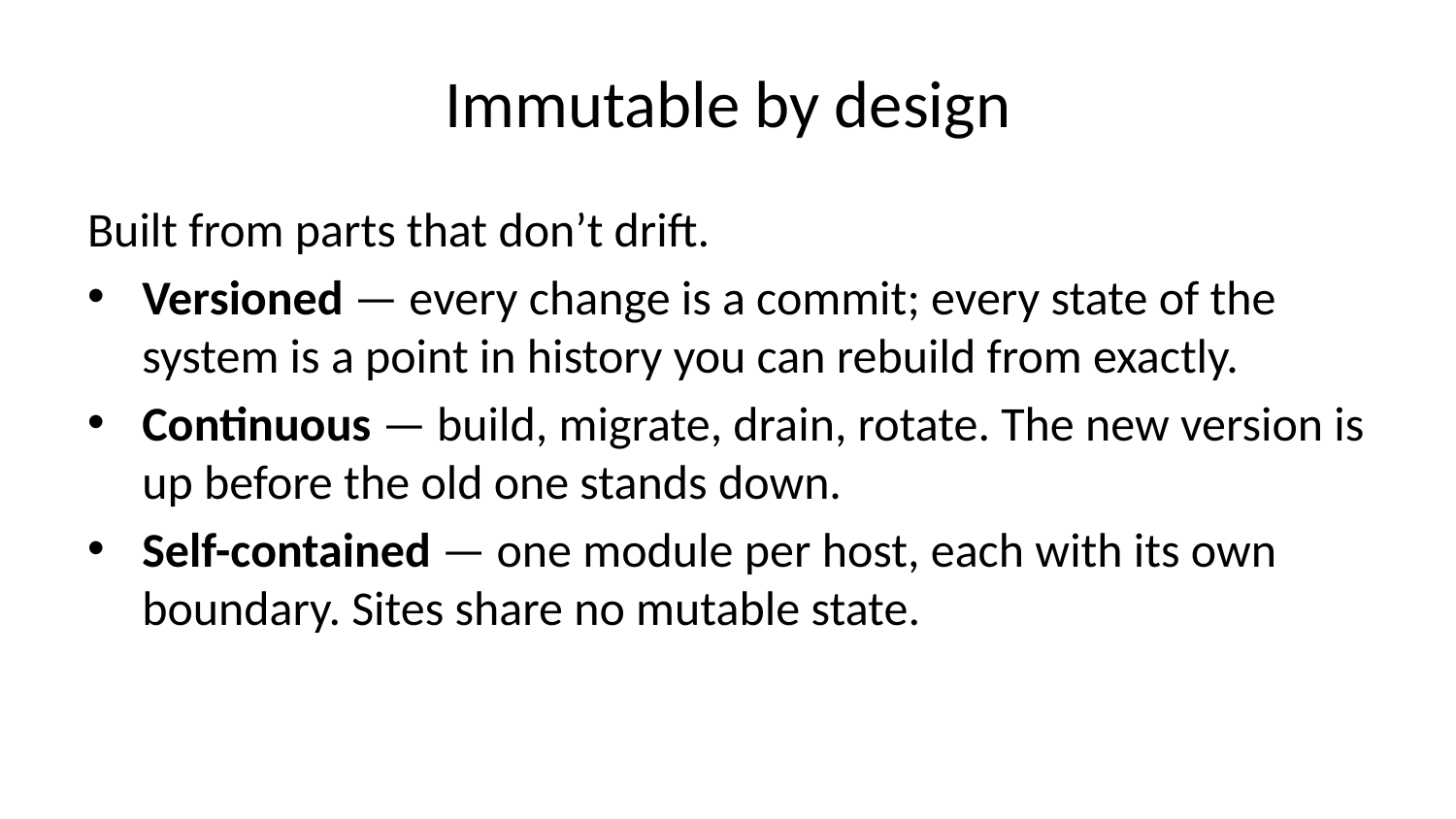

# Immutable by design
Built from parts that don’t drift.
Versioned — every change is a commit; every state of the system is a point in history you can rebuild from exactly.
Continuous — build, migrate, drain, rotate. The new version is up before the old one stands down.
Self-contained — one module per host, each with its own boundary. Sites share no mutable state.